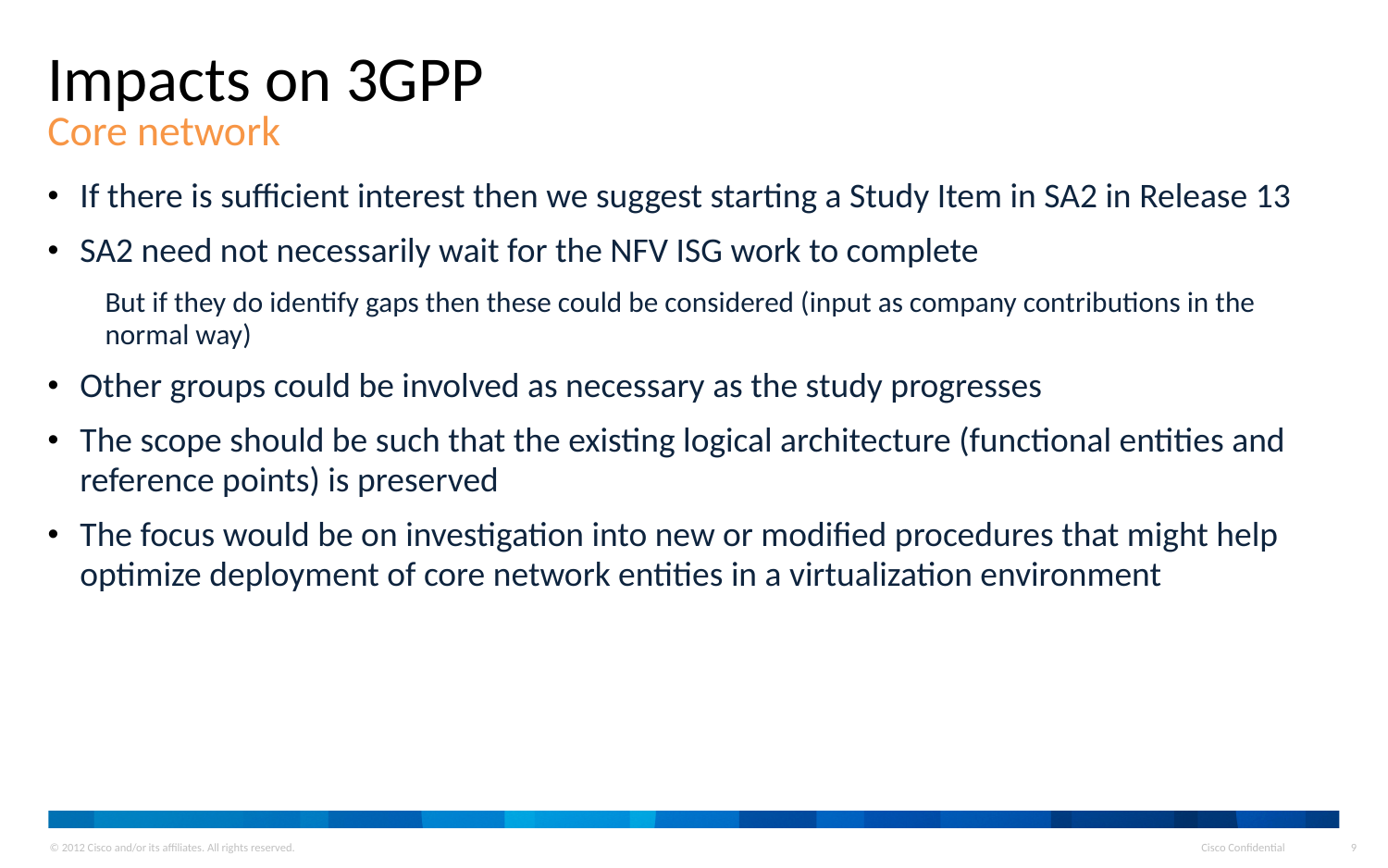

# Impacts on 3GPP Core network
If there is sufficient interest then we suggest starting a Study Item in SA2 in Release 13
SA2 need not necessarily wait for the NFV ISG work to complete
But if they do identify gaps then these could be considered (input as company contributions in the normal way)
Other groups could be involved as necessary as the study progresses
The scope should be such that the existing logical architecture (functional entities and reference points) is preserved
The focus would be on investigation into new or modified procedures that might help optimize deployment of core network entities in a virtualization environment